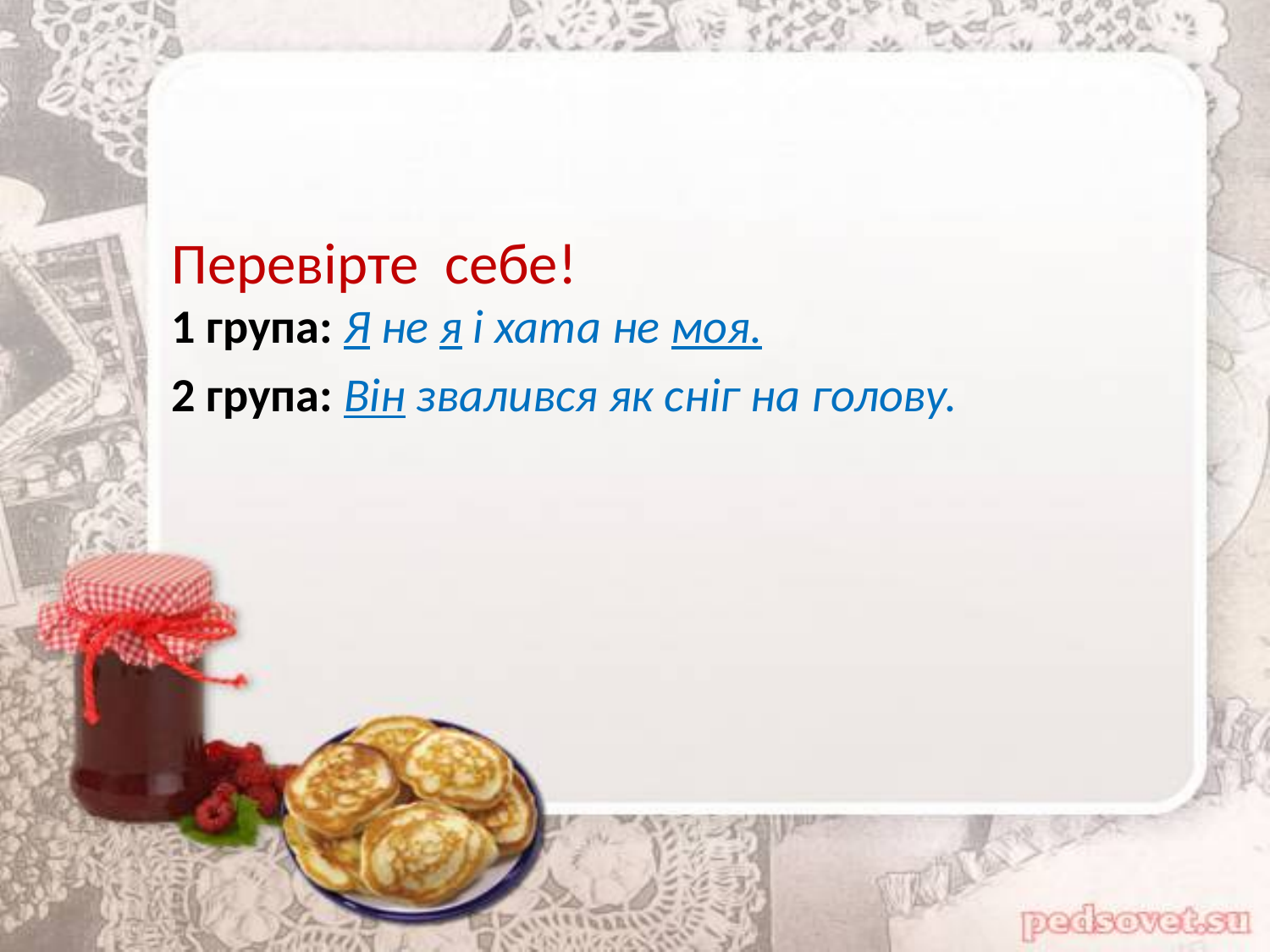

# Перевірте  себе!
1 група: Я не я і хата не моя.
2 група: Він звалився як сніг на голову.